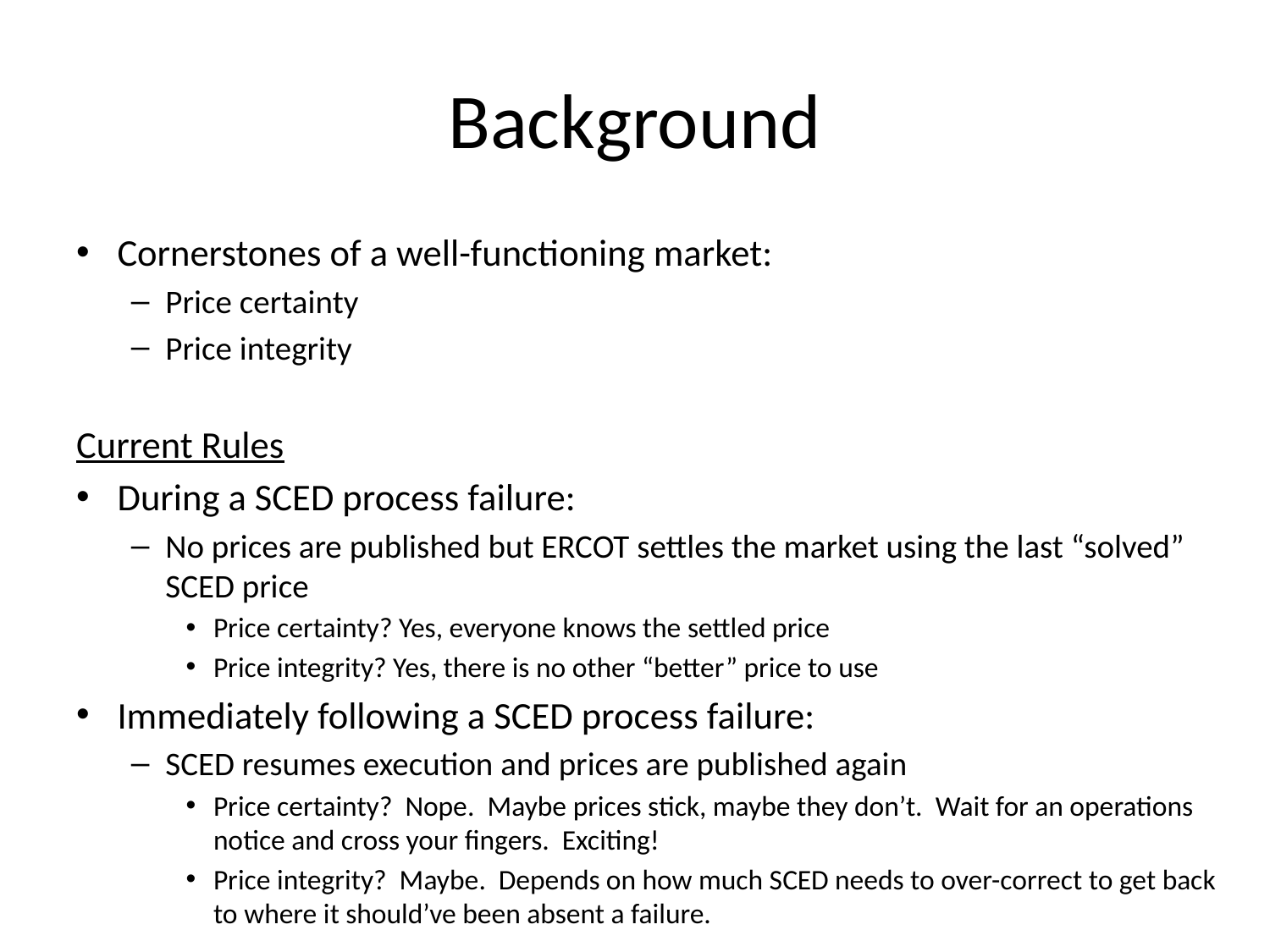

# Background
Cornerstones of a well-functioning market:
Price certainty
Price integrity

Current Rules
During a SCED process failure:
No prices are published but ERCOT settles the market using the last “solved” SCED price
Price certainty? Yes, everyone knows the settled price
Price integrity? Yes, there is no other “better” price to use
Immediately following a SCED process failure:
SCED resumes execution and prices are published again
Price certainty?  Nope.  Maybe prices stick, maybe they don’t.  Wait for an operations notice and cross your fingers.  Exciting!
Price integrity?  Maybe.  Depends on how much SCED needs to over-correct to get back to where it should’ve been absent a failure.